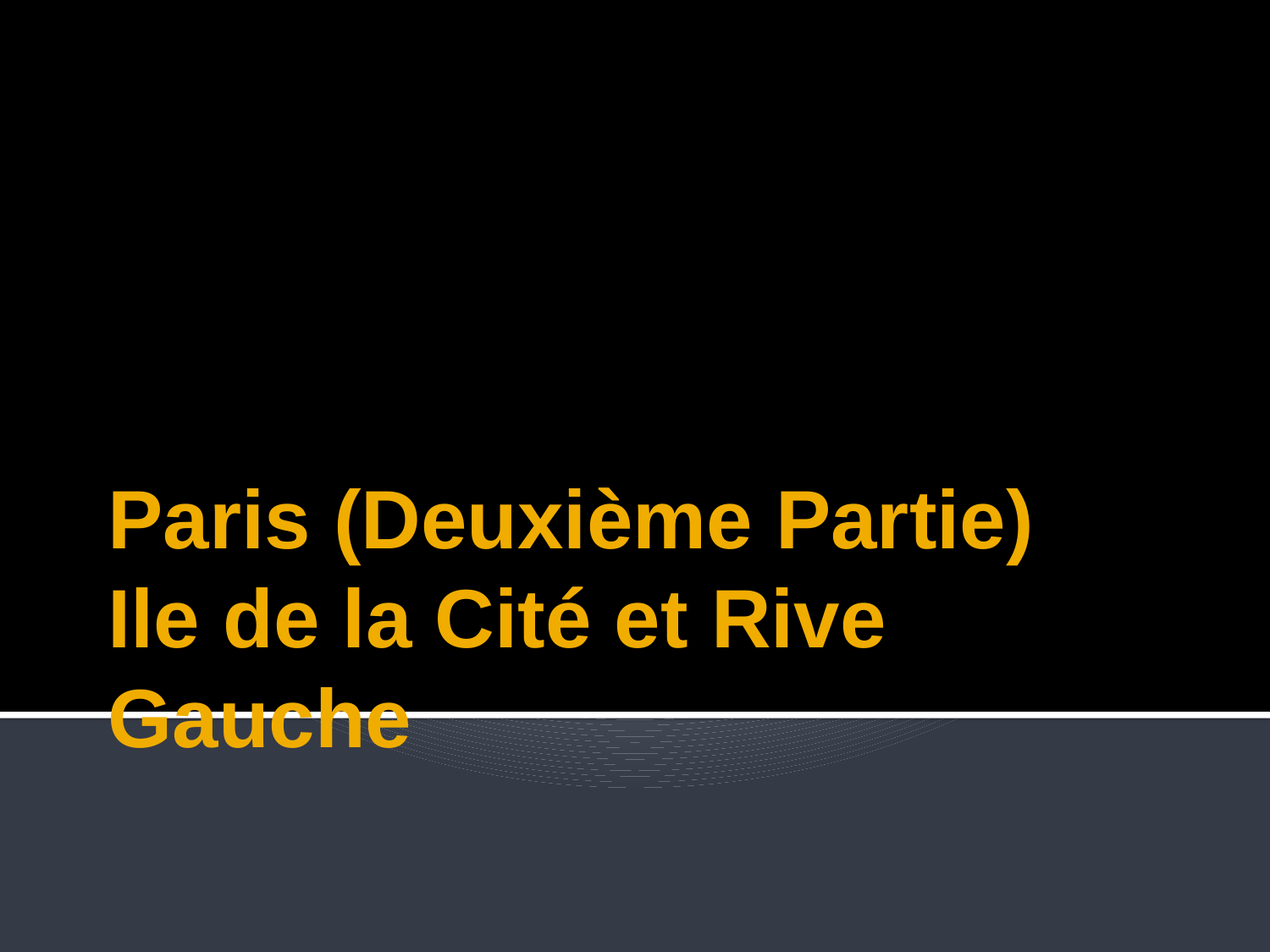

# Paris (Deuxième Partie) Ile de la Cité et Rive Gauche